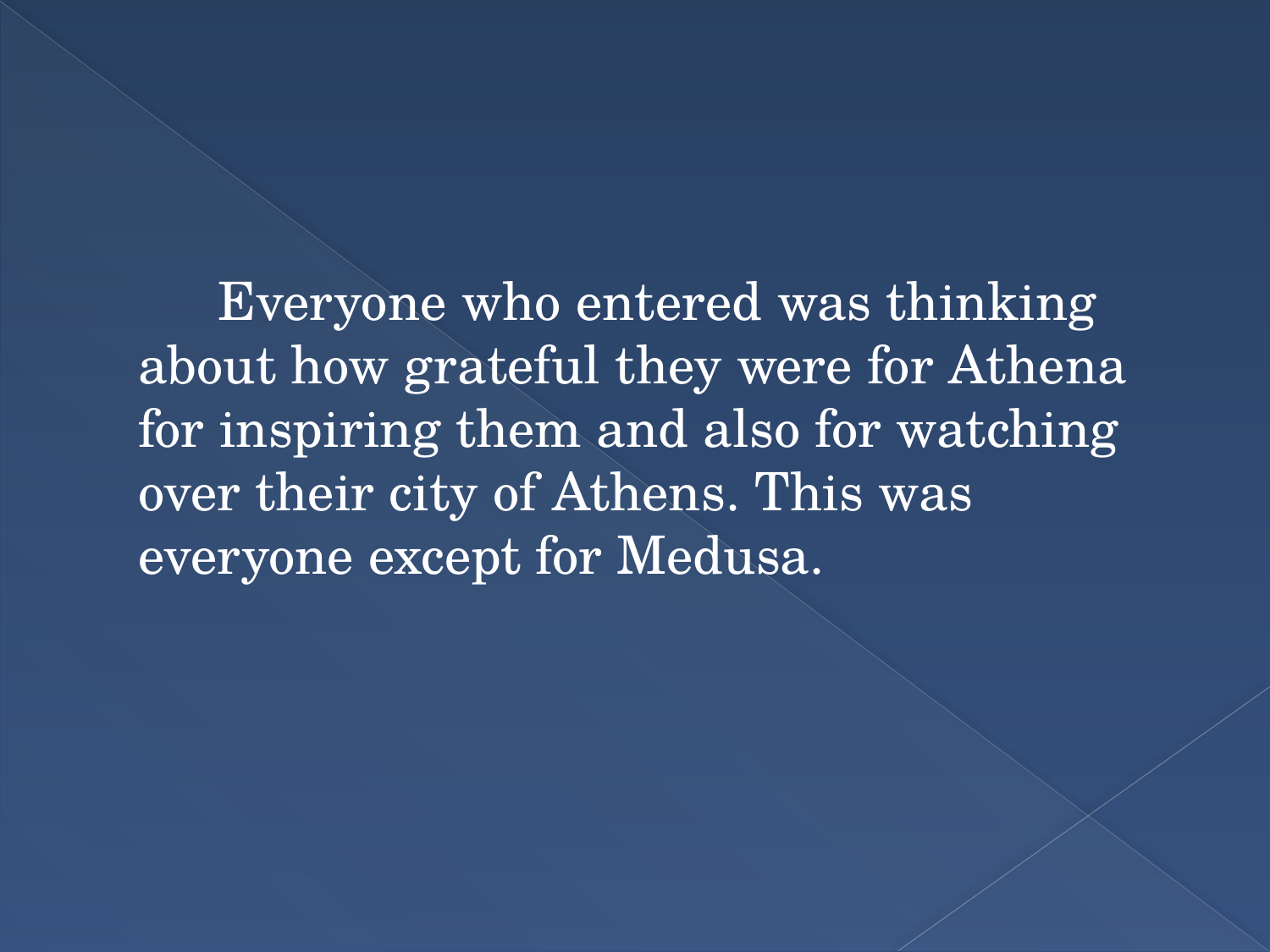

Everyone who entered was thinking about how grateful they were for Athena for inspiring them and also for watching over their city of Athens. This was everyone except for Medusa.